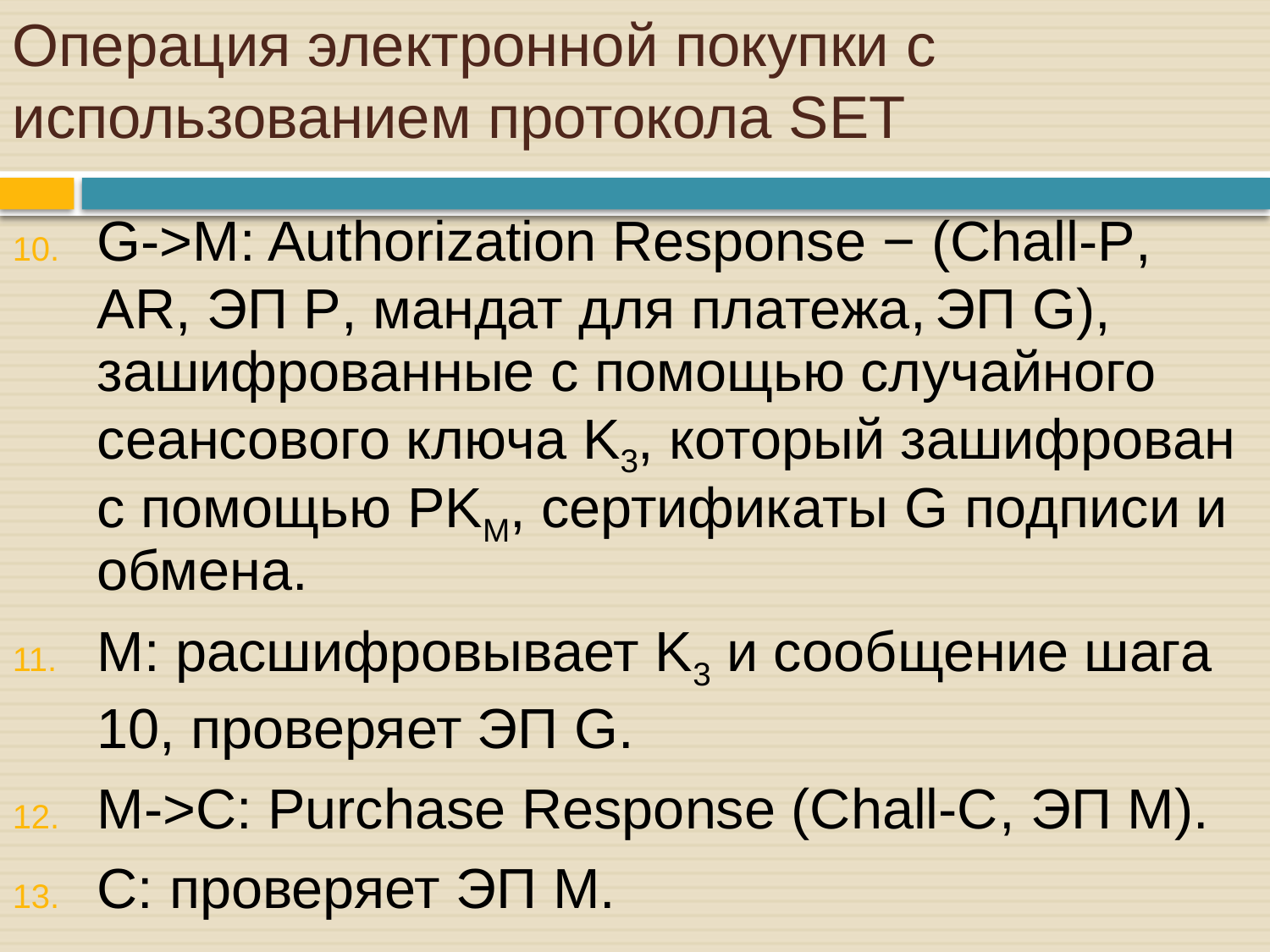

# Операция электронной покупки с использованием протокола SET
G->M: Authorization Response − (Chall-P, AR, ЭП P, мандат для платежа, ЭП G), зашифрованные с помощью случайного сеансового ключа K3, который зашифрован с помощью PKM, сертификаты G подписи и обмена.
M: расшифровывает K3 и сообщение шага 10, проверяет ЭП G.
M->C: Purchase Response (Chall-C, ЭП M).
C: проверяет ЭП M.